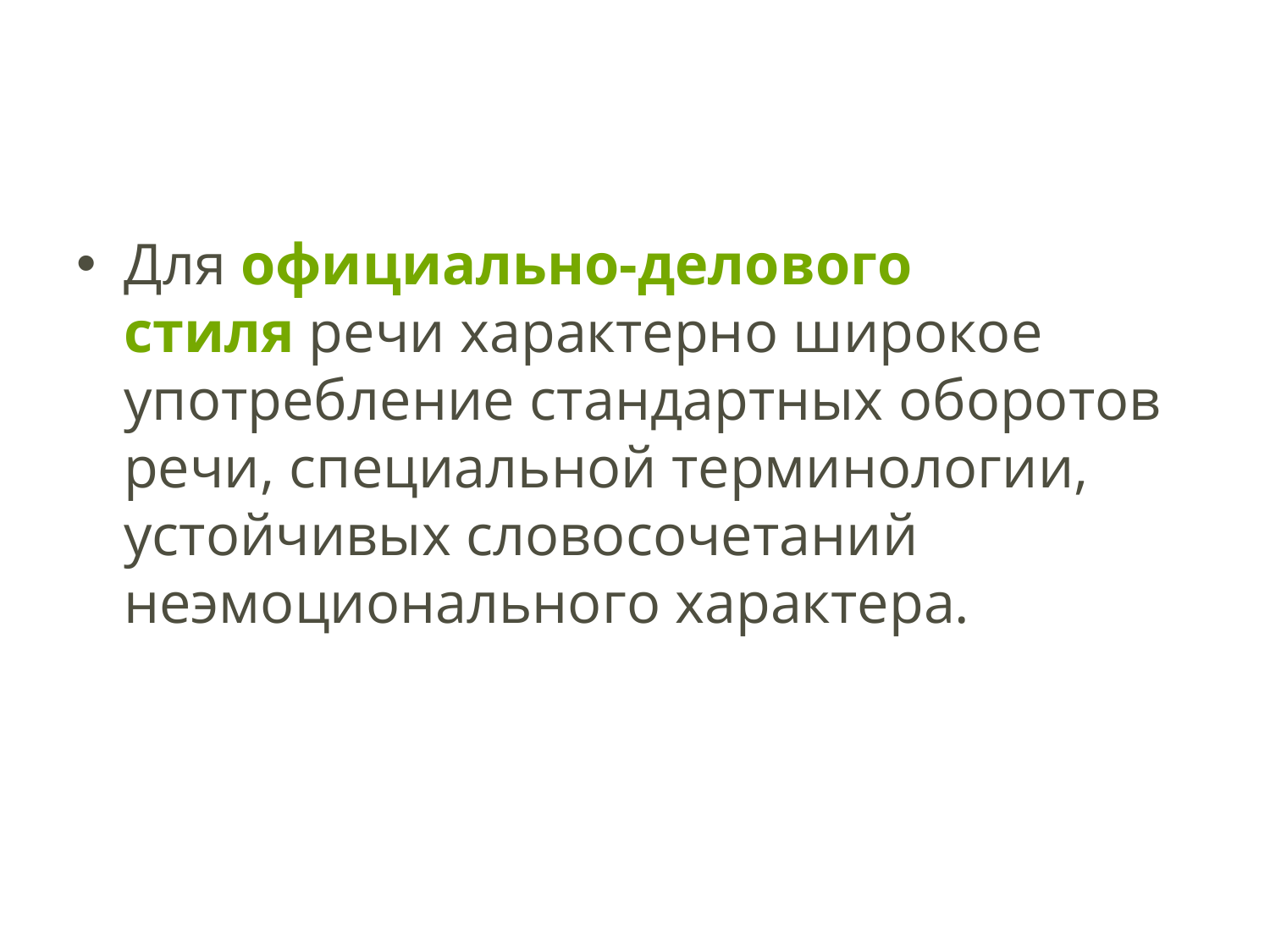

#
Для официально-делового стиля речи характерно широкое употребление стандартных оборотов речи, специальной терминологии, устойчивых словосочетаний неэмоционального характера.